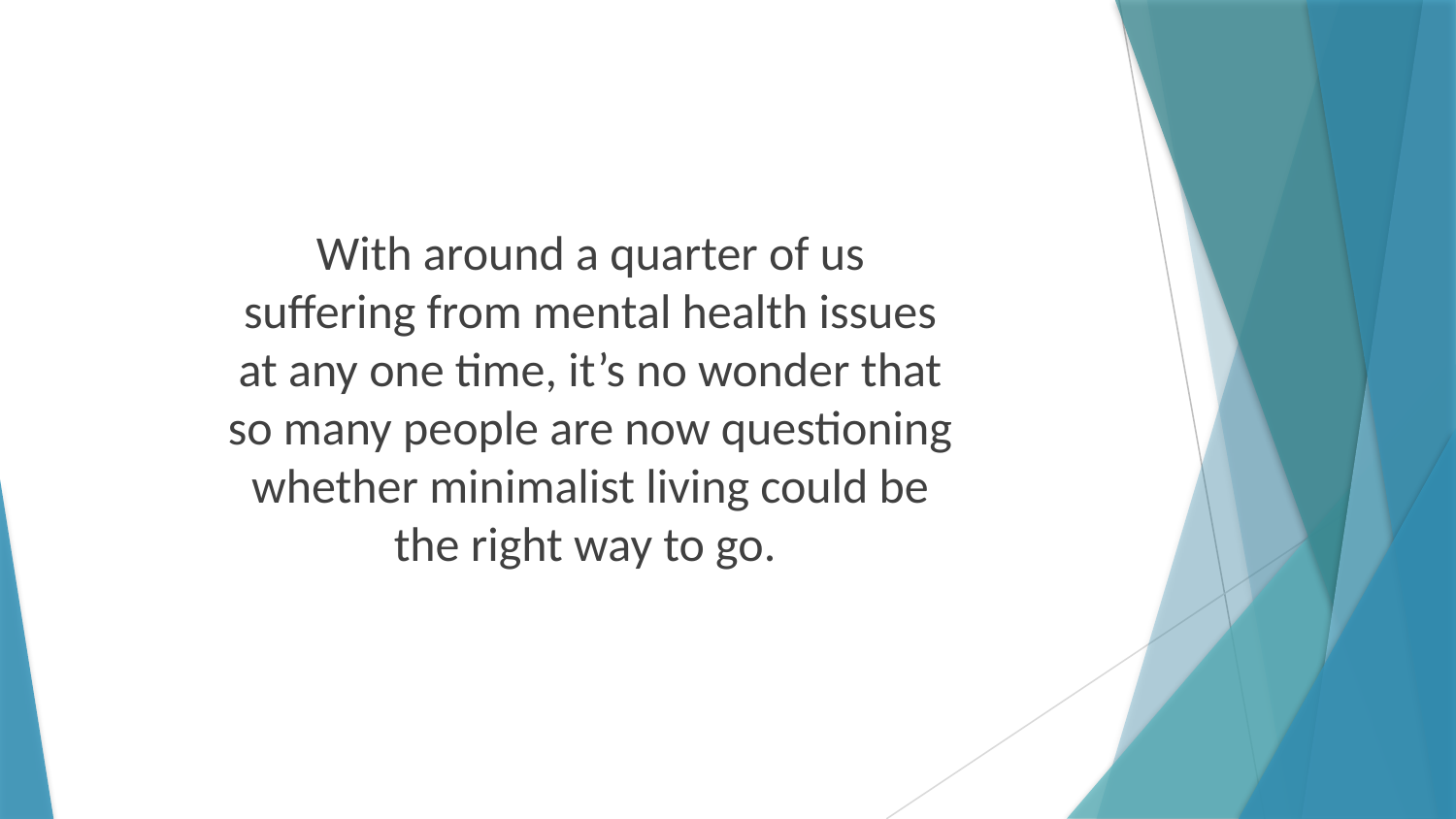

With around a quarter of us suffering from mental health issues at any one time, it’s no wonder that so many people are now questioning whether minimalist living could be the right way to go.